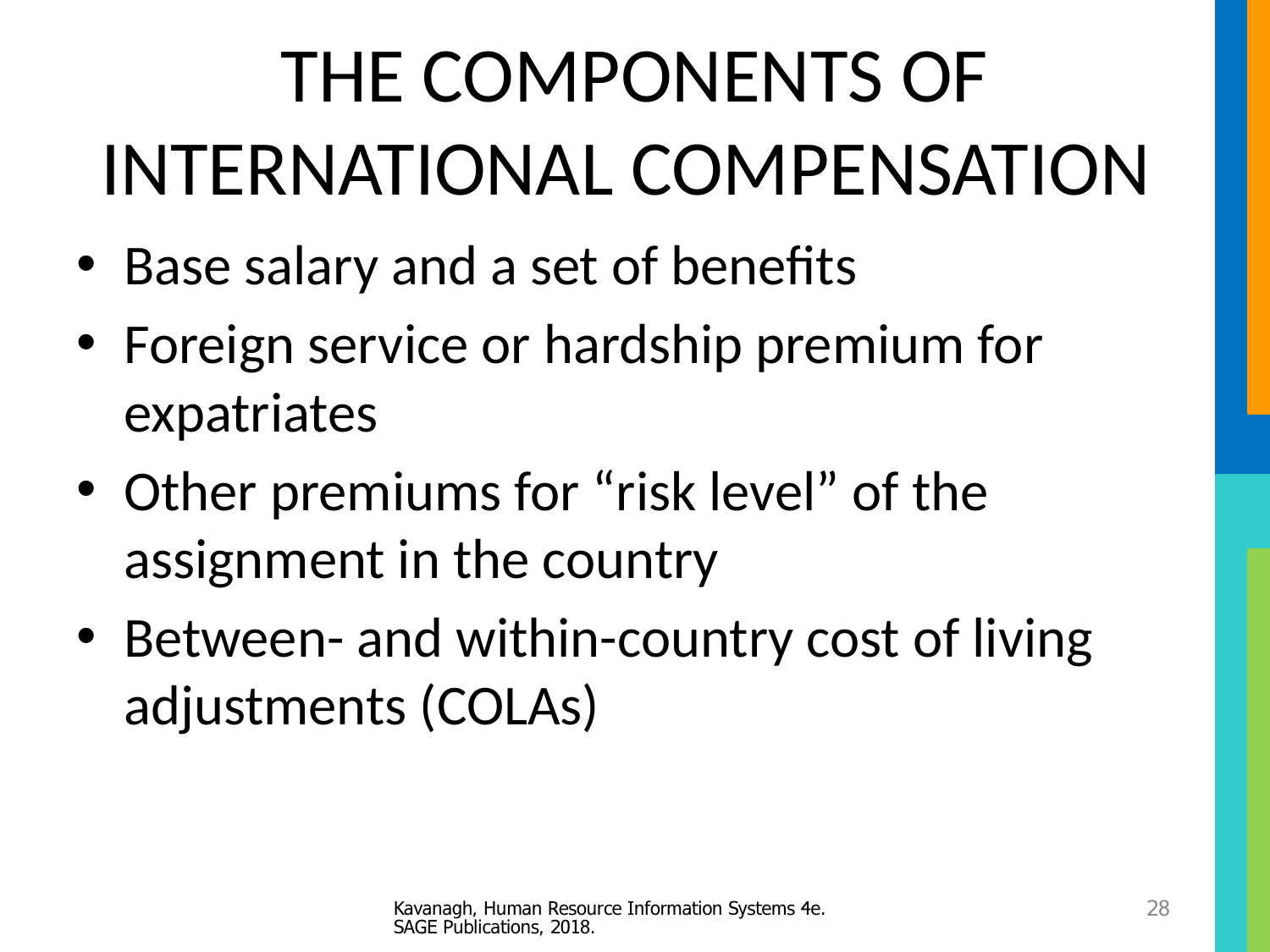

# THE COMPONENTS OF INTERNATIONAL COMPENSATION
Base salary and a set of benefits
Foreign service or hardship premium for expatriates
Other premiums for “risk level” of the assignment in the country
Between- and within-country cost of living adjustments (COLAs)
Kavanagh, Human Resource Information Systems 4e. SAGE Publications, 2018.
28